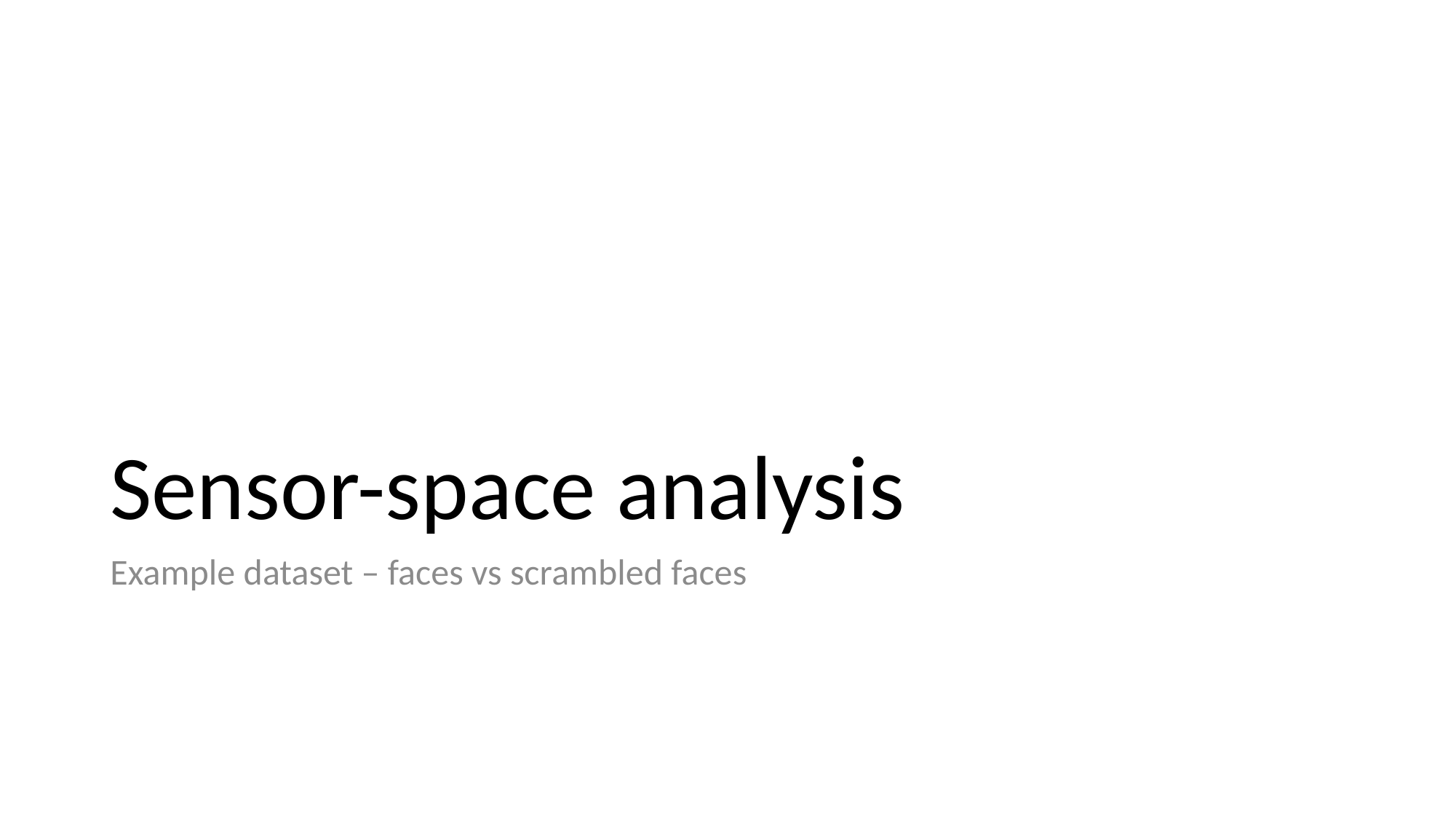

# Sensor-space analysis
Example dataset – faces vs scrambled faces